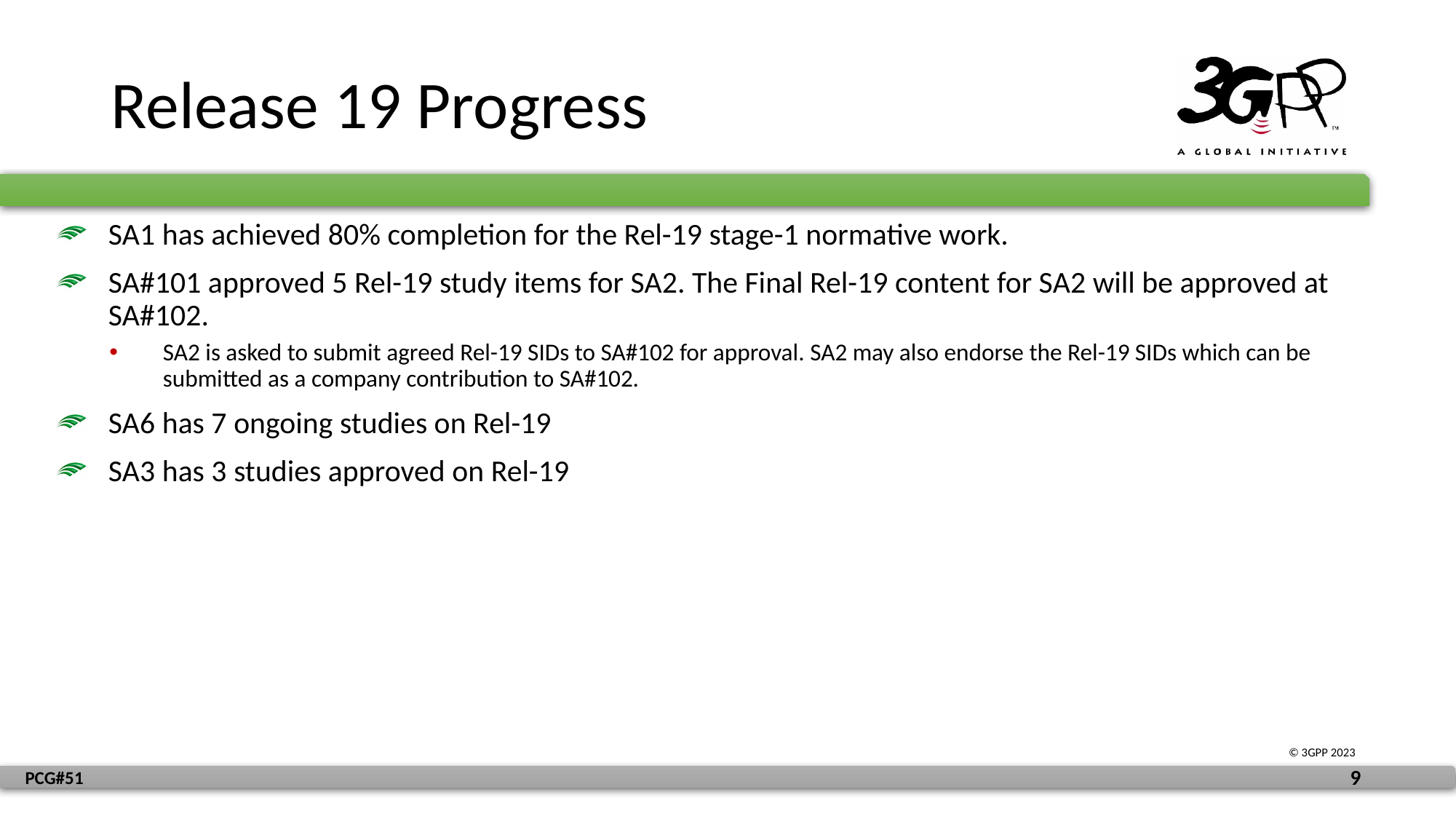

# Release 19 Progress
SA1 has achieved 80% completion for the Rel-19 stage-1 normative work.
SA#101 approved 5 Rel-19 study items for SA2. The Final Rel-19 content for SA2 will be approved at SA#102.
SA2 is asked to submit agreed Rel-19 SIDs to SA#102 for approval. SA2 may also endorse the Rel-19 SIDs which can be submitted as a company contribution to SA#102.
SA6 has 7 ongoing studies on Rel-19
SA3 has 3 studies approved on Rel-19